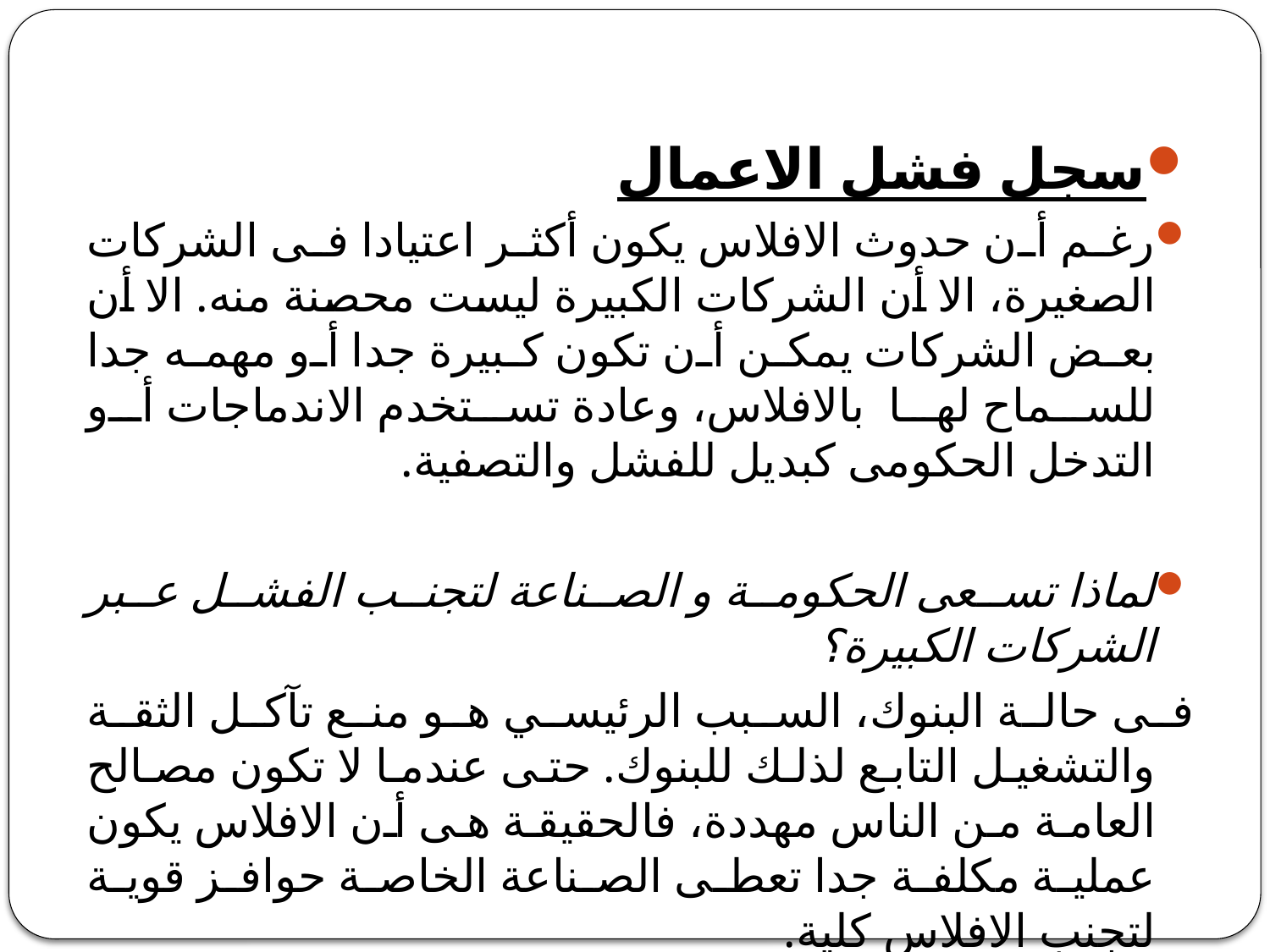

#
سجل فشل الاعمال
رغم أن حدوث الافلاس يكون أكثر اعتيادا فى الشركات الصغيرة، الا أن الشركات الكبيرة ليست محصنة منه. الا أن بعض الشركات يمكن أن تكون كبيرة جدا أو مهمه جدا للسماح لها  بالافلاس، وعادة تستخدم الاندماجات أو التدخل الحكومى كبديل للفشل والتصفية.

لماذا تسعى الحكومة و الصناعة لتجنب الفشل عبر الشركات الكبيرة؟
فى حالة البنوك، السبب الرئيسي هو منع تآكل الثقة والتشغيل التابع لذلك للبنوك. حتى عندما لا تكون مصالح العامة من الناس مهددة، فالحقيقة هى أن الافلاس يكون عملية مكلفة جدا تعطى الصناعة الخاصة حوافز قوية لتجنب الافلاس كلية.